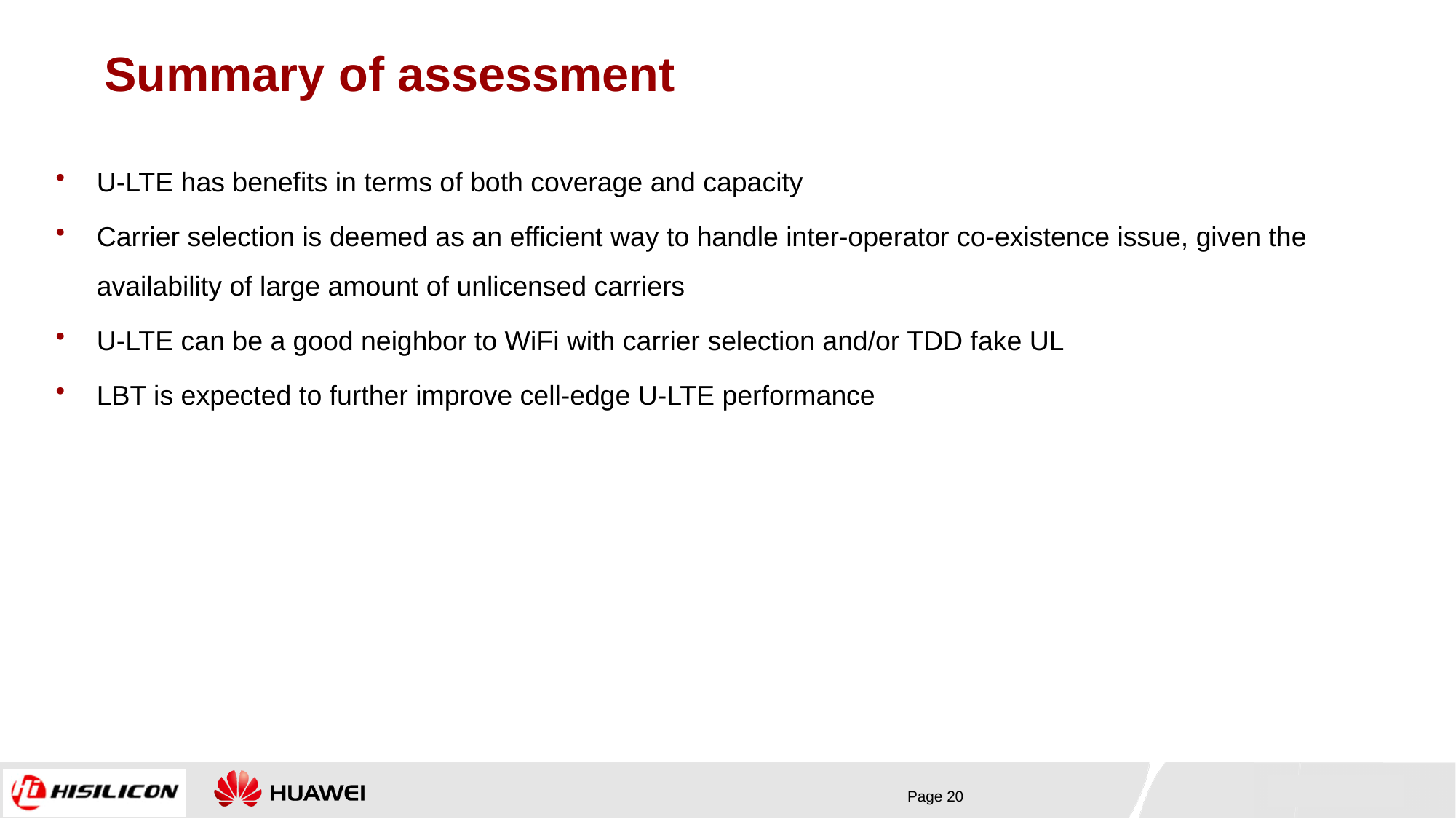

# Summary of assessment
U-LTE has benefits in terms of both coverage and capacity
Carrier selection is deemed as an efficient way to handle inter-operator co-existence issue, given the availability of large amount of unlicensed carriers
U-LTE can be a good neighbor to WiFi with carrier selection and/or TDD fake UL
LBT is expected to further improve cell-edge U-LTE performance